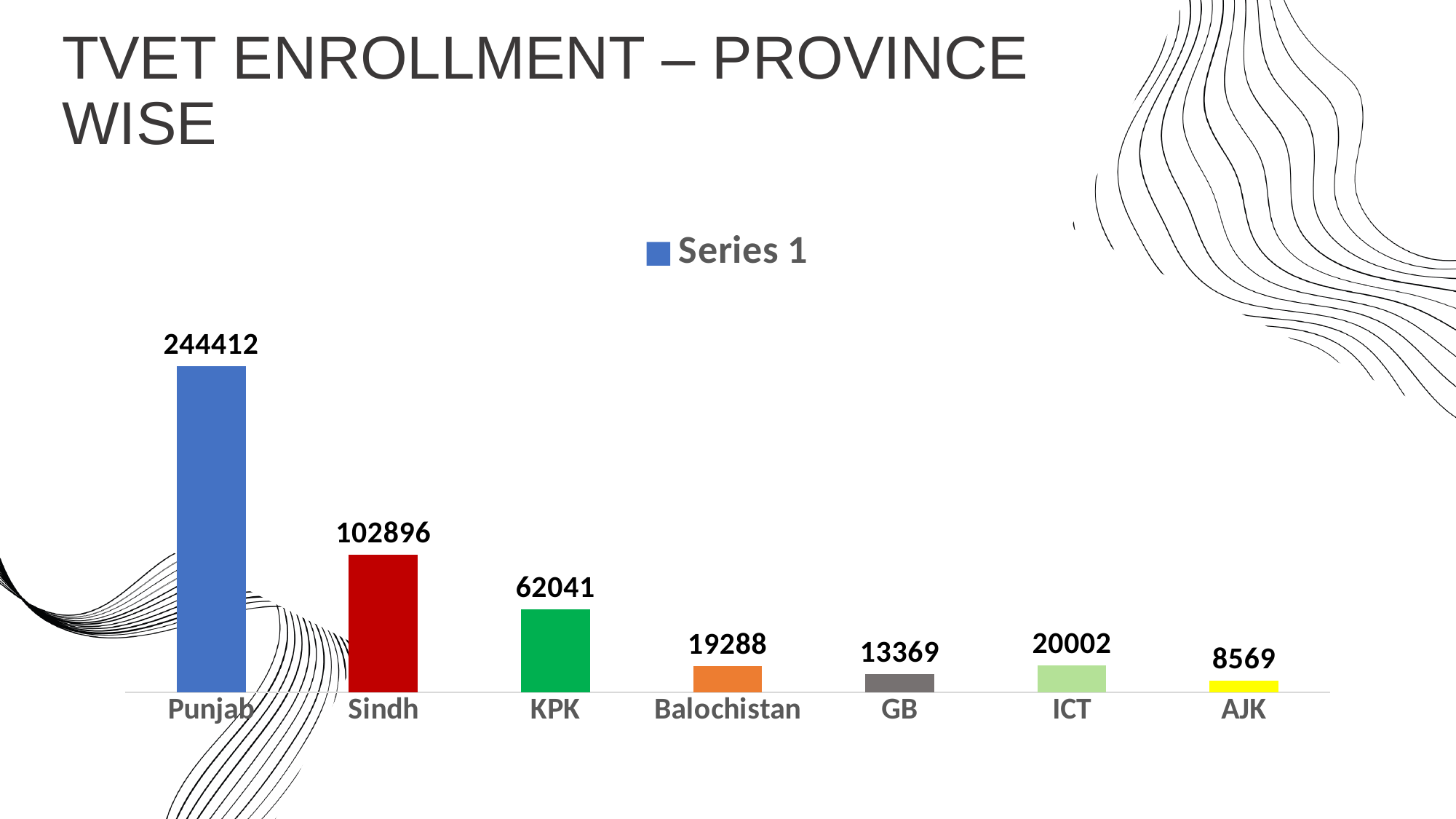

TVET ENROLLMENT – PROVINCE WISE

### Chart

| Category | Series 1 |
|---|---|
| Punjab | 244412.0 |
| Sindh | 102896.0 |
| KPK | 62041.0 |
| Balochistan | 19288.0 |
| GB | 13369.0 |
| ICT | 20002.0 |
| AJK | 8569.0 |